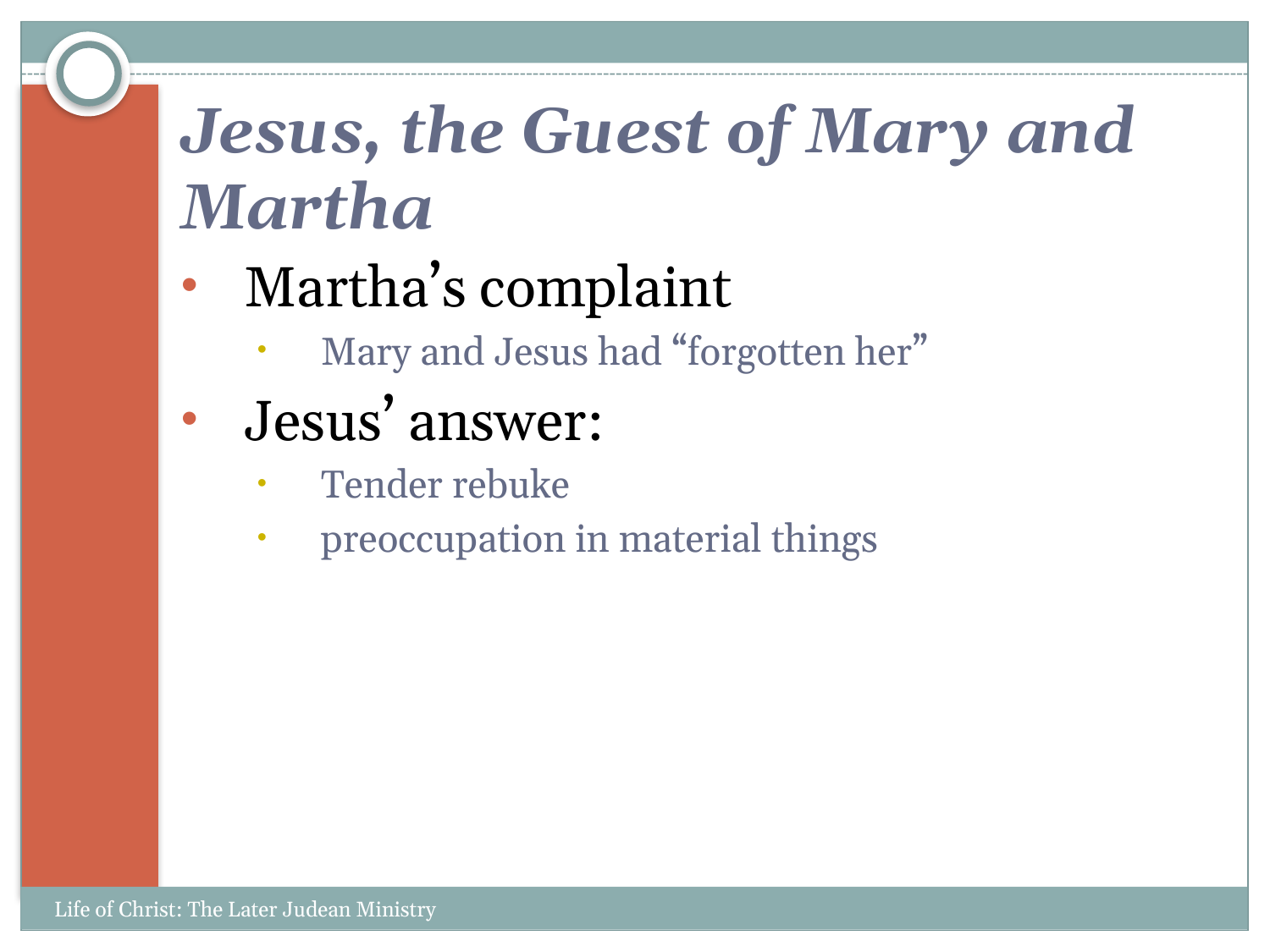

# Jesus, the Guest of Mary and Martha
Martha’s complaint
Mary and Jesus had “forgotten her”
Jesus’ answer:
Tender rebuke
preoccupation in material things

Life of Christ: The Later Judean Ministry